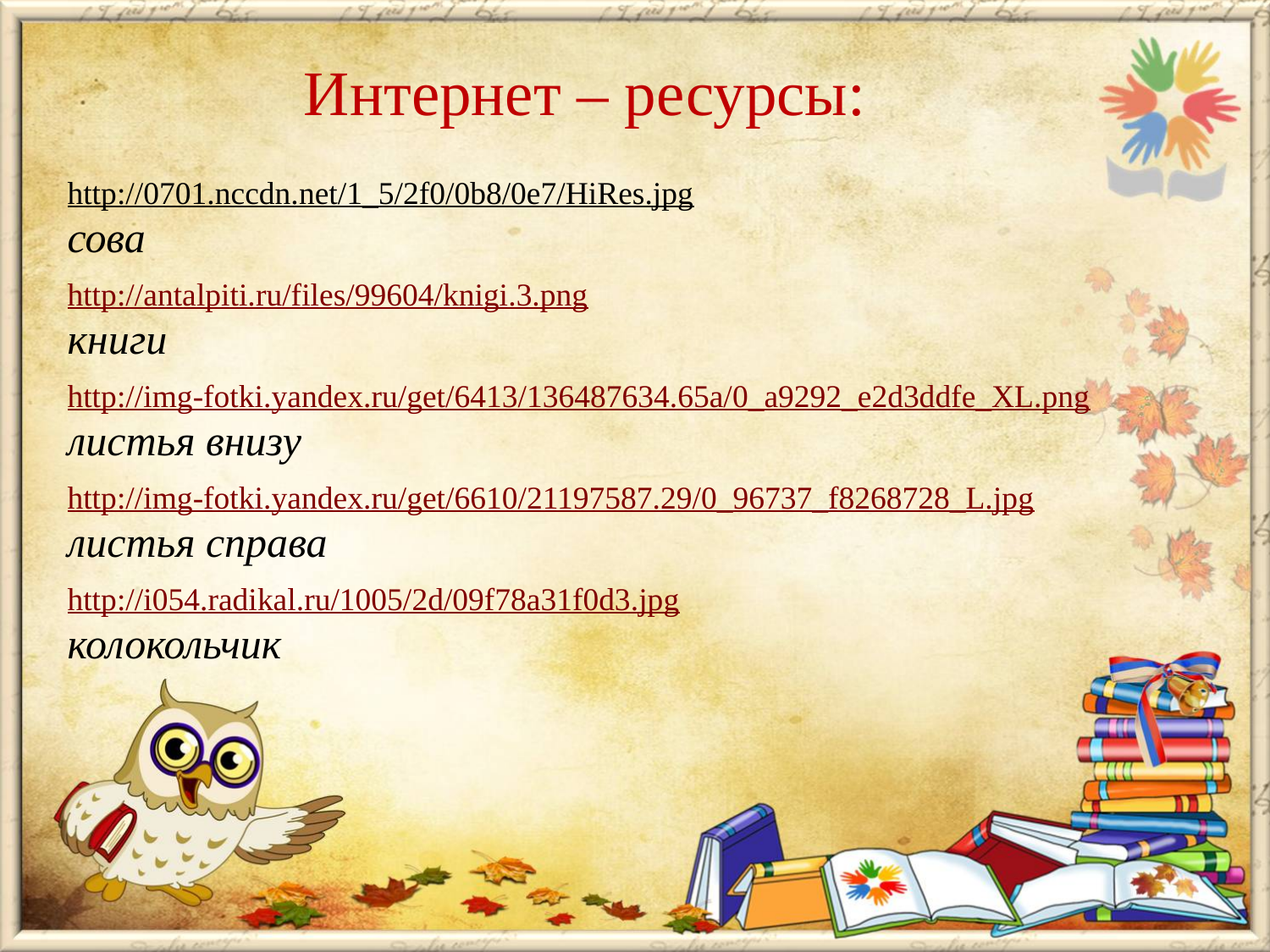

Интернет – ресурсы:
http://0701.nccdn.net/1_5/2f0/0b8/0e7/HiRes.jpg
сова

http://antalpiti.ru/files/99604/knigi.3.png
книги

http://img-fotki.yandex.ru/get/6413/136487634.65a/0_a9292_e2d3ddfe_XL.png
листья внизу

http://img-fotki.yandex.ru/get/6610/21197587.29/0_96737_f8268728_L.jpg
листья справа

http://i054.radikal.ru/1005/2d/09f78a31f0d3.jpg
колокольчик